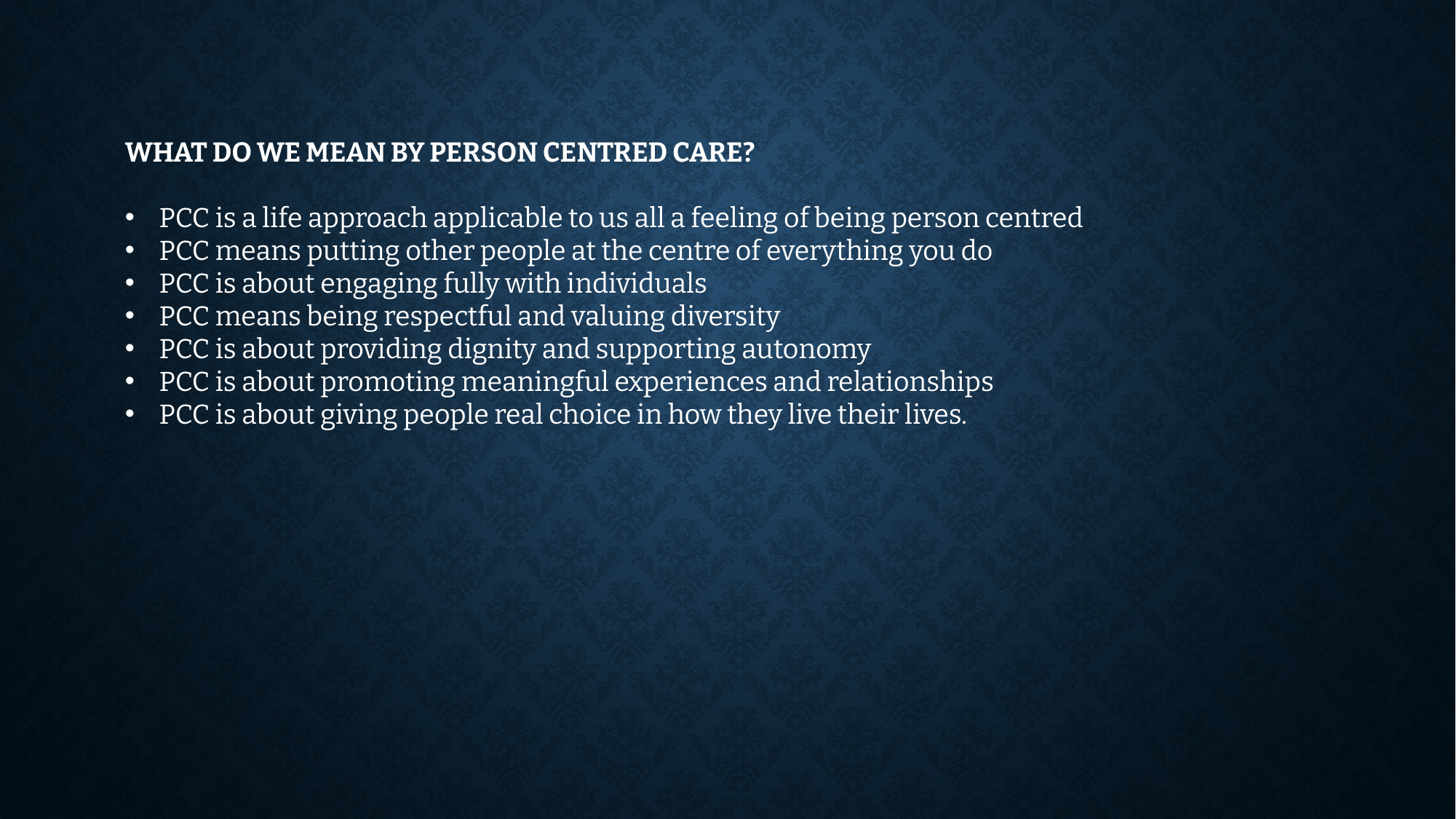

WHAT DO WE MEAN BY PERSON CENTRED CARE?

PCC is a life approach applicable to us all a feeling of being person centred
PCC means putting other people at the centre of everything you do
PCC is about engaging fully with individuals
PCC means being respectful and valuing diversity
PCC is about providing dignity and supporting autonomy
PCC is about promoting meaningful experiences and relationships
PCC is about giving people real choice in how they live their lives.